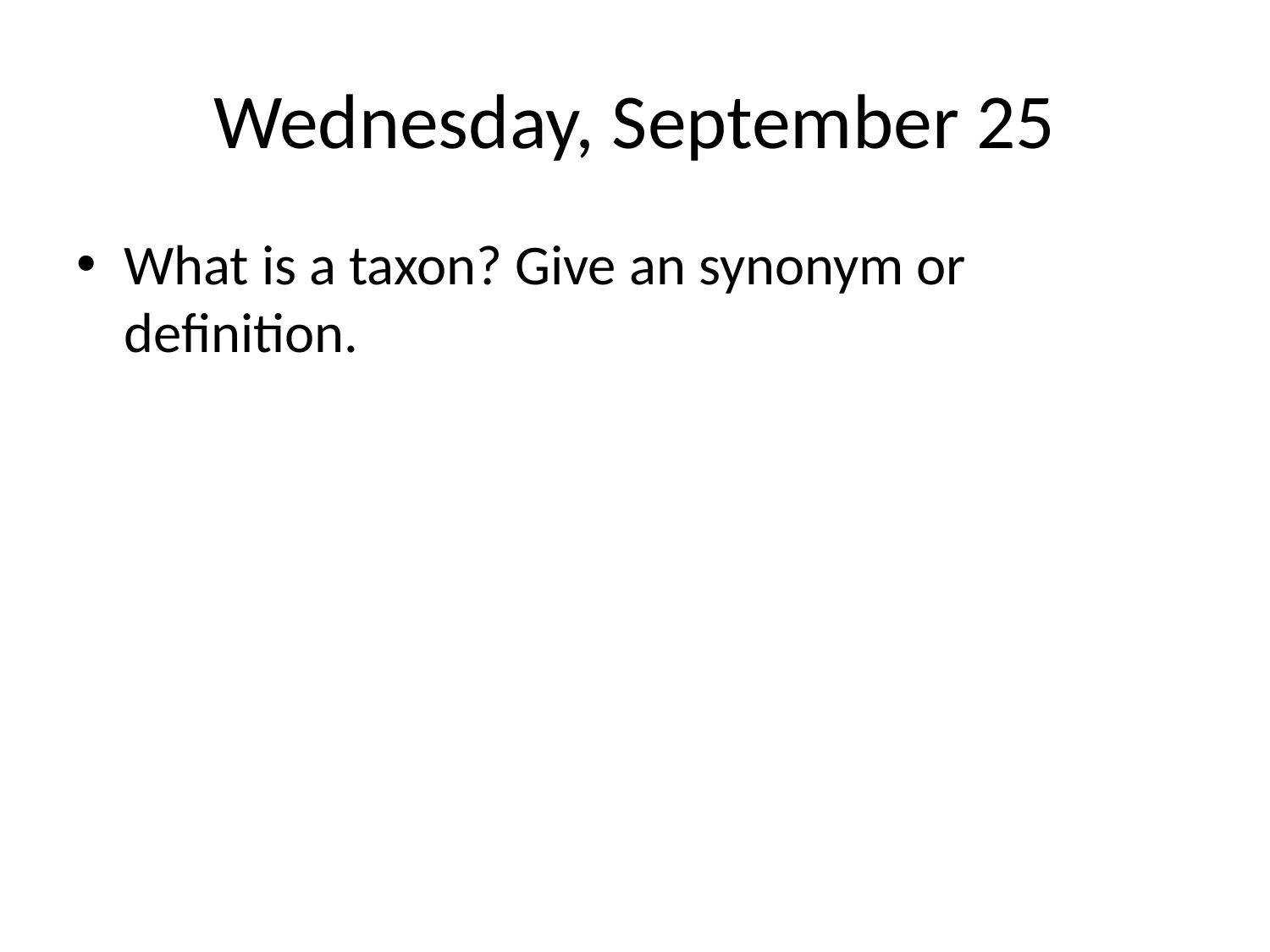

# Wednesday, September 25
What is a taxon? Give an synonym or definition.